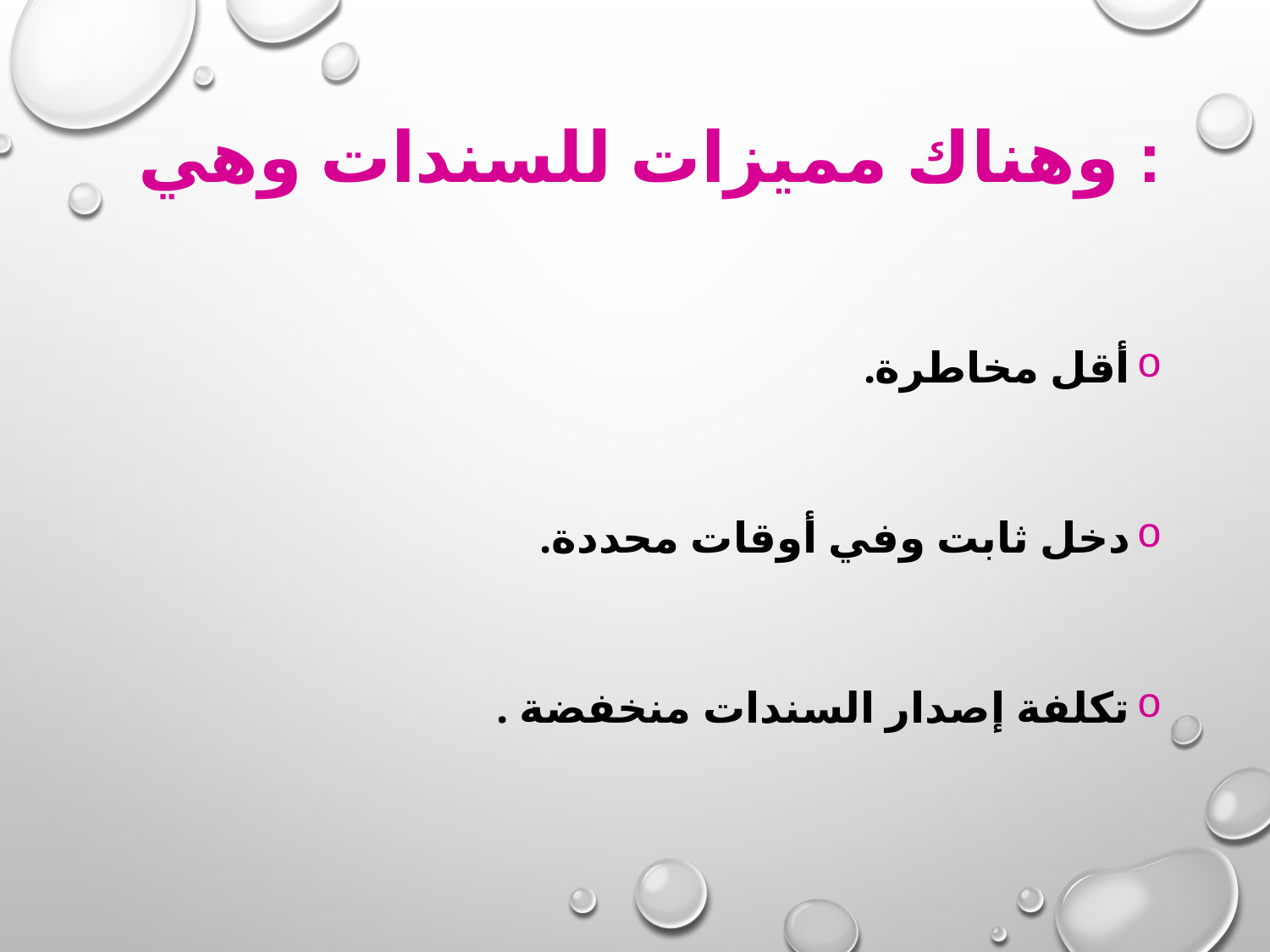

# وهناك مميزات للسندات وهي :
أقل مخاطرة.
دخل ثابت وفي أوقات محددة.
تكلفة إصدار السندات منخفضة .